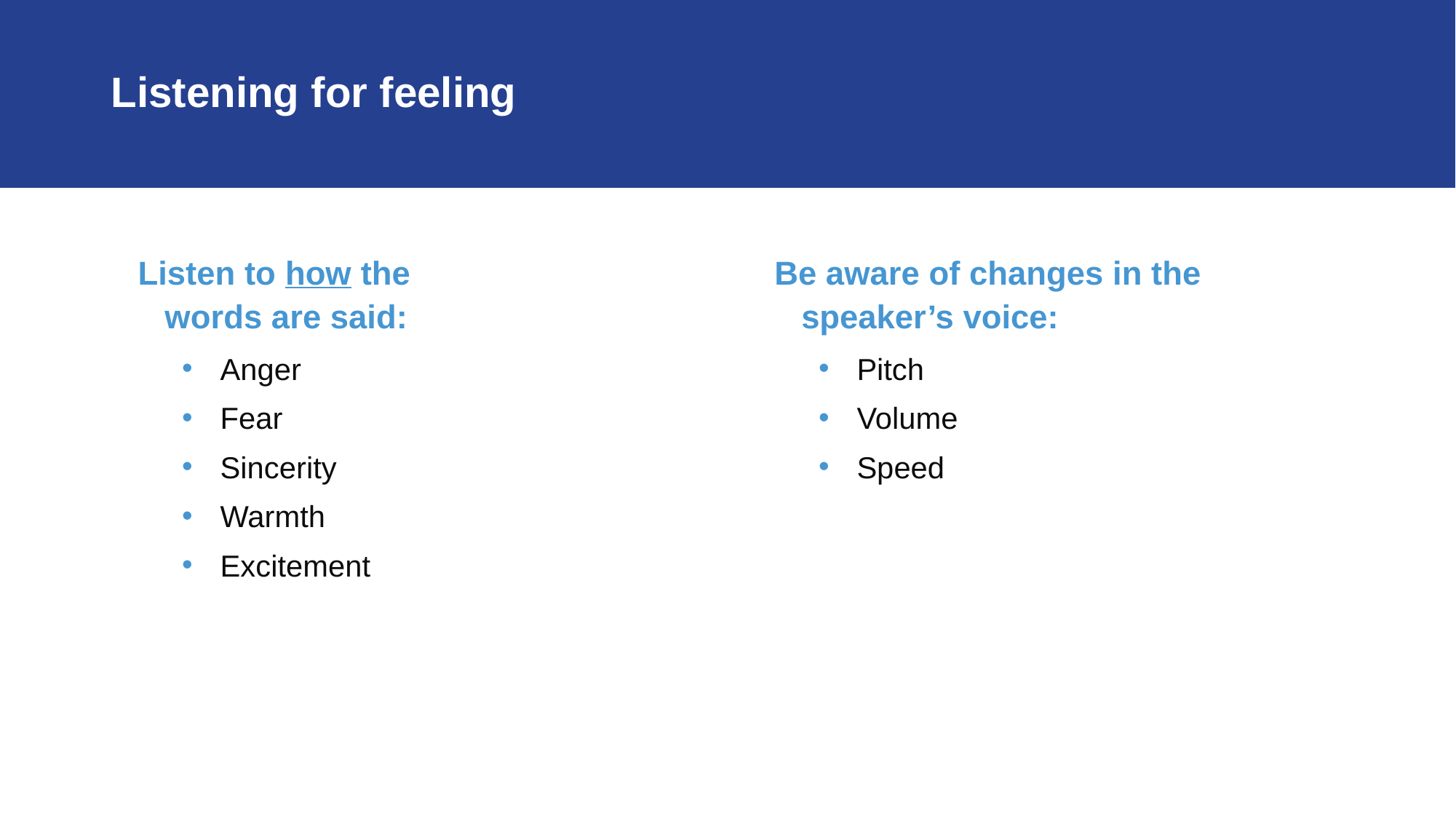

# Listening for feeling
Listen to how the words are said:
Be aware of changes in the speaker’s voice:
Anger
Fear
Sincerity
Warmth
Excitement

Pitch
Volume
Speed